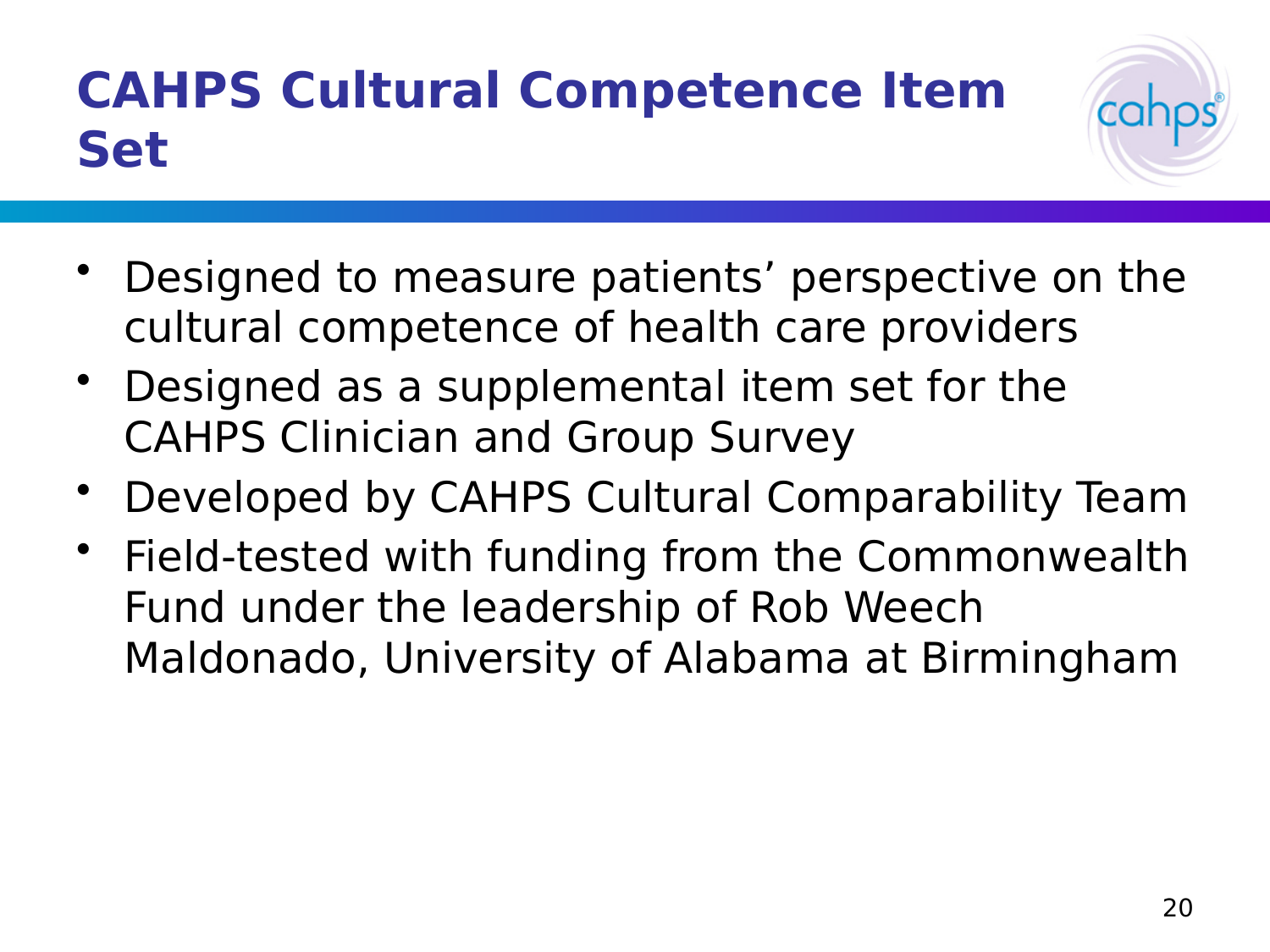

# CAHPS Cultural Competence Item Set
Designed to measure patients’ perspective on the cultural competence of health care providers
Designed as a supplemental item set for the CAHPS Clinician and Group Survey
Developed by CAHPS Cultural Comparability Team
Field-tested with funding from the Commonwealth Fund under the leadership of Rob Weech Maldonado, University of Alabama at Birmingham
20